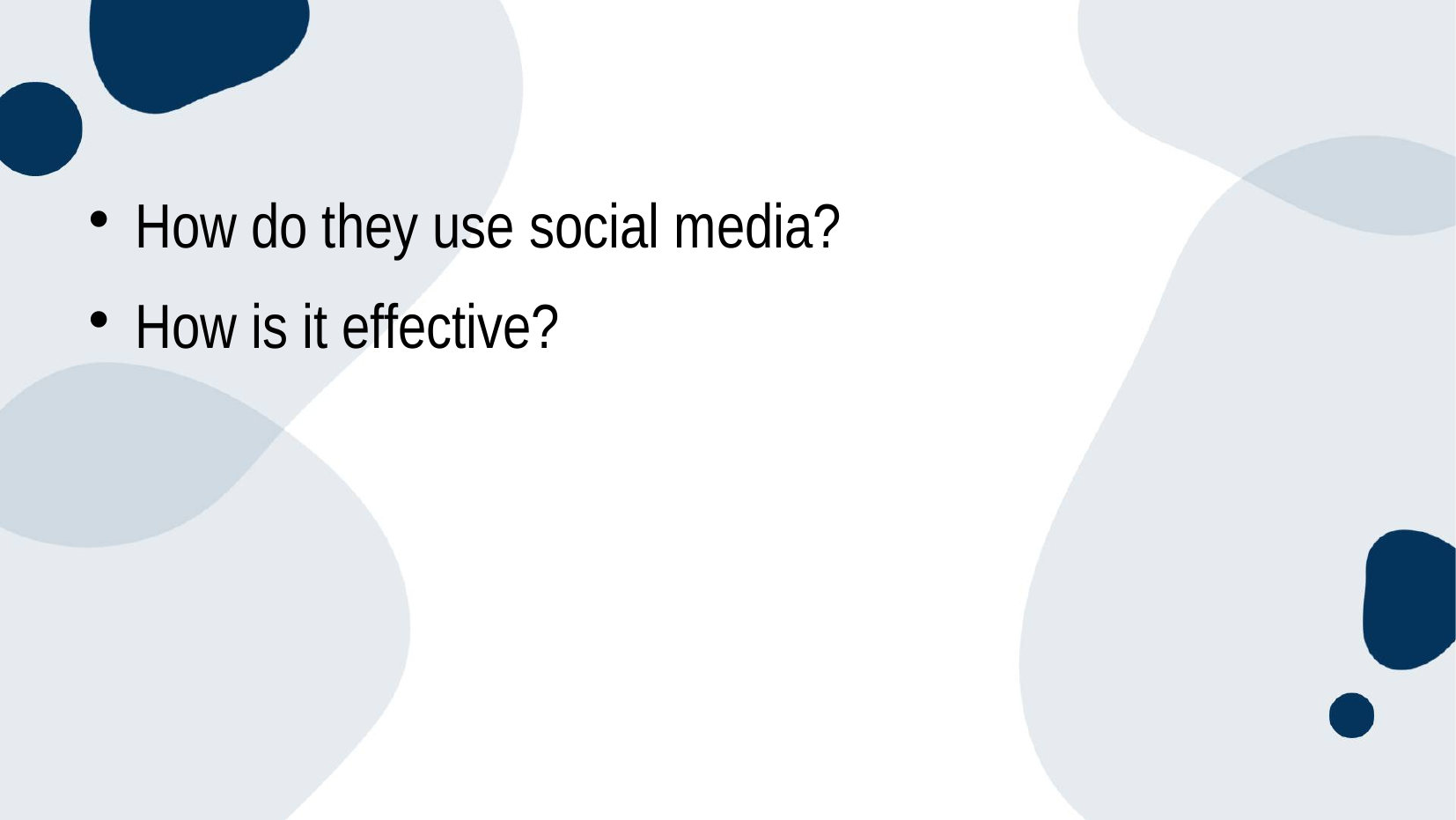

How do they use social media?
How is it effective?